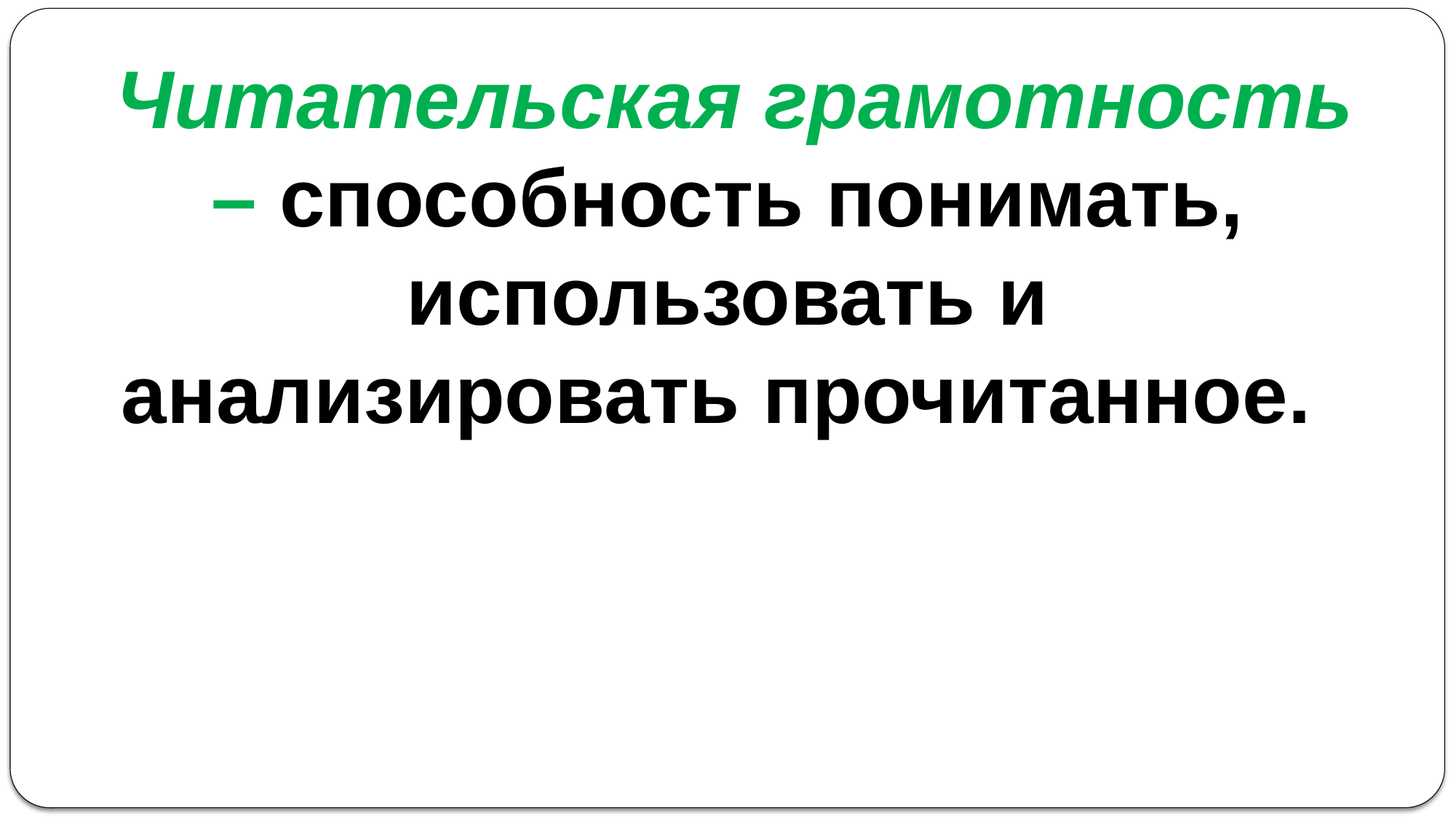

Читательская грамотность – способность понимать, использовать и анализировать прочитанное.